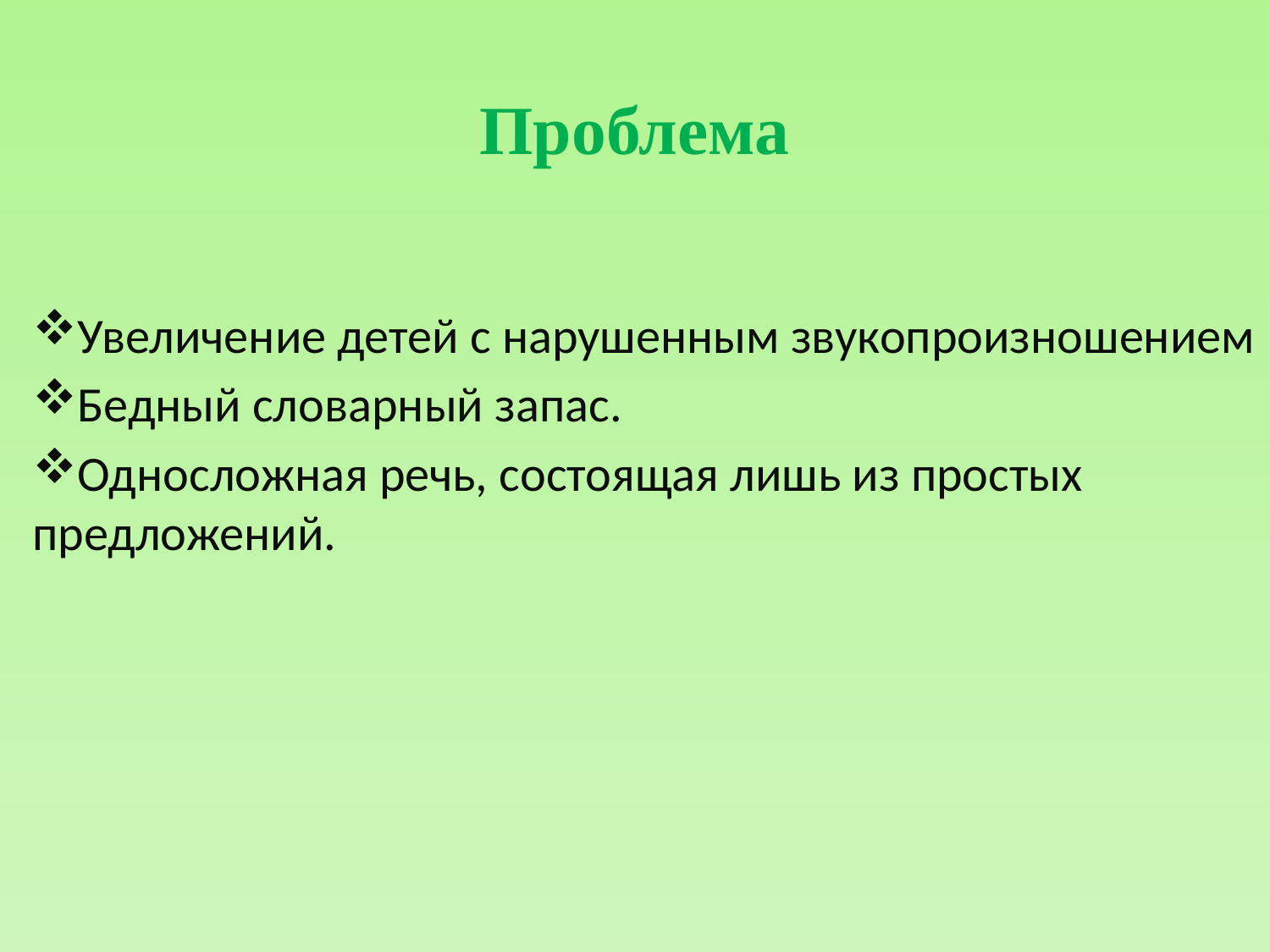

# Проблема
Увеличение детей с нарушенным звукопроизношением
Бедный словарный запас.
Односложная речь, состоящая лишь из простых предложений.